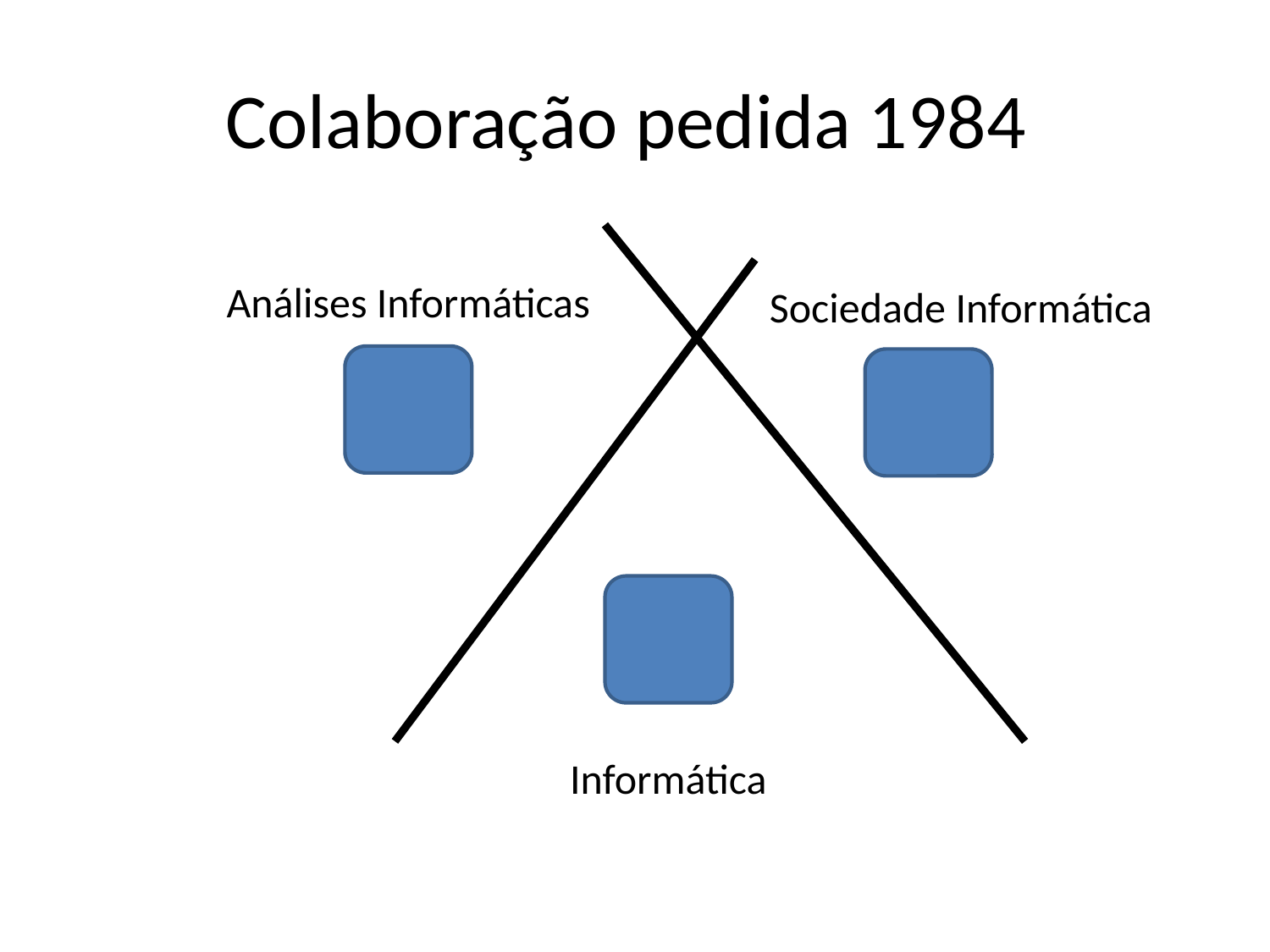

# Colaboração pedida 1984
Análises Informáticas
Sociedade Informática

Informática